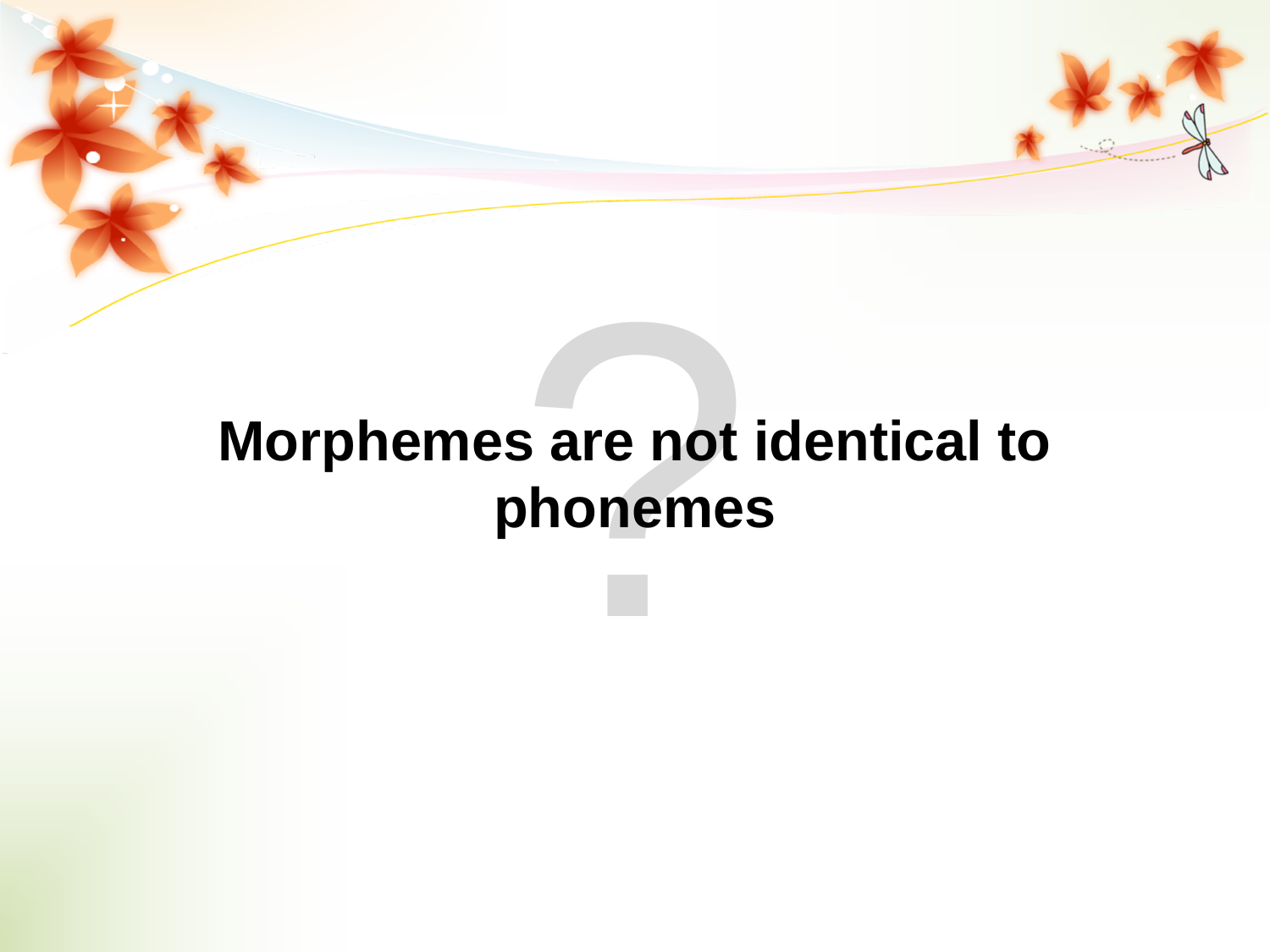

?
Morphemes are not identical to phonemes